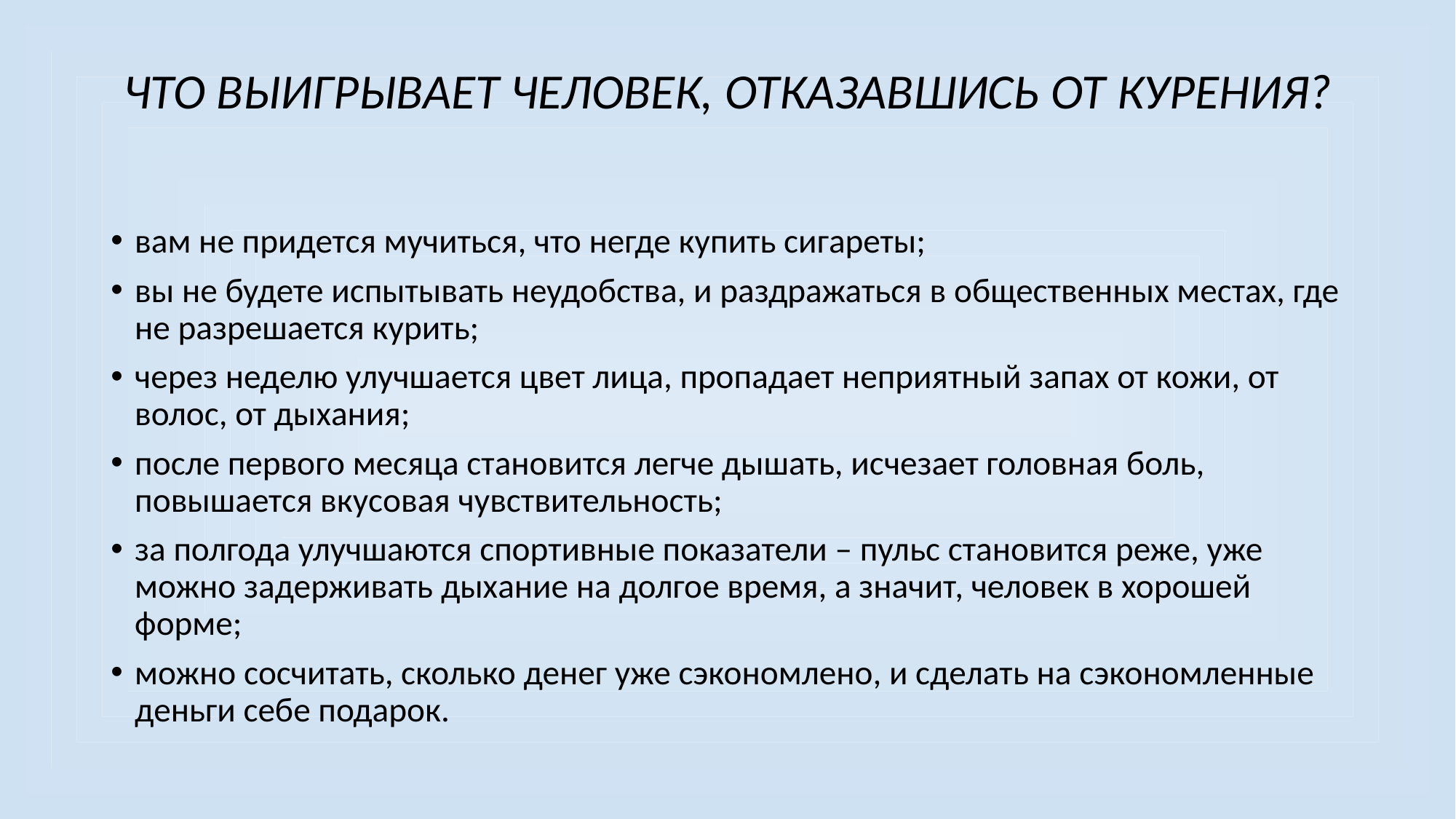

# ЧТО ВЫИГРЫВАЕТ ЧЕЛОВЕК, ОТКАЗАВШИСЬ ОТ КУРЕНИЯ?
вам не придется мучиться, что негде купить сигареты;
вы не будете испытывать неудобства, и раздражаться в общественных местах, где не разрешается курить;
через неделю улучшается цвет лица, пропадает неприятный запах от кожи, от волос, от дыхания;
после первого месяца становится легче дышать, исчезает головная боль, повышается вкусовая чувствительность;
за полгода улучшаются спортивные показатели – пульс становится реже, уже можно задерживать дыхание на долгое время, а значит, человек в хорошей форме;
можно сосчитать, сколько денег уже сэкономлено, и сделать на сэкономленные деньги себе подарок.